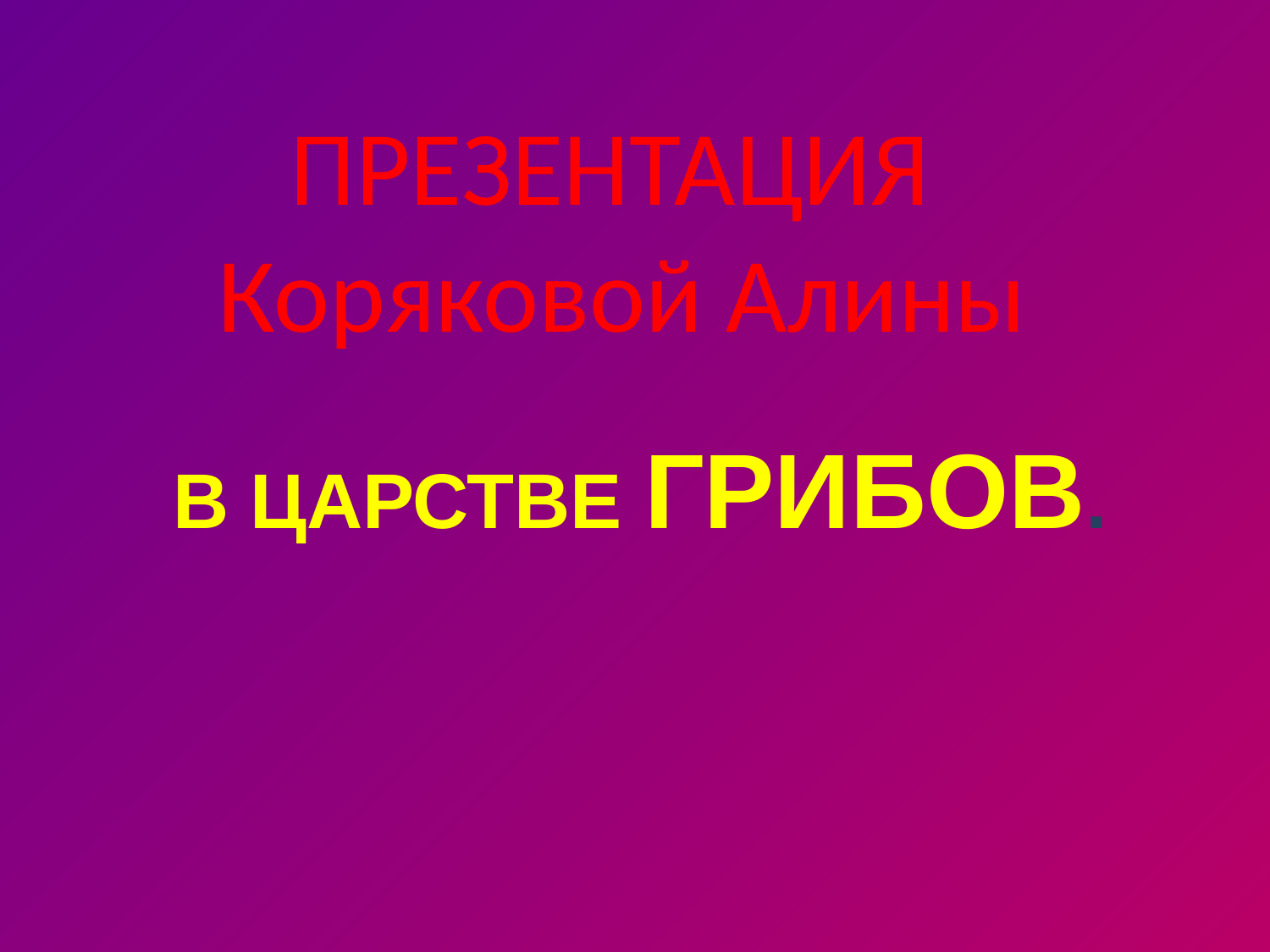

# ПРЕЗЕНТАЦИЯ Коряковой Алины
В ЦАРСТВЕ ГРИБОВ.